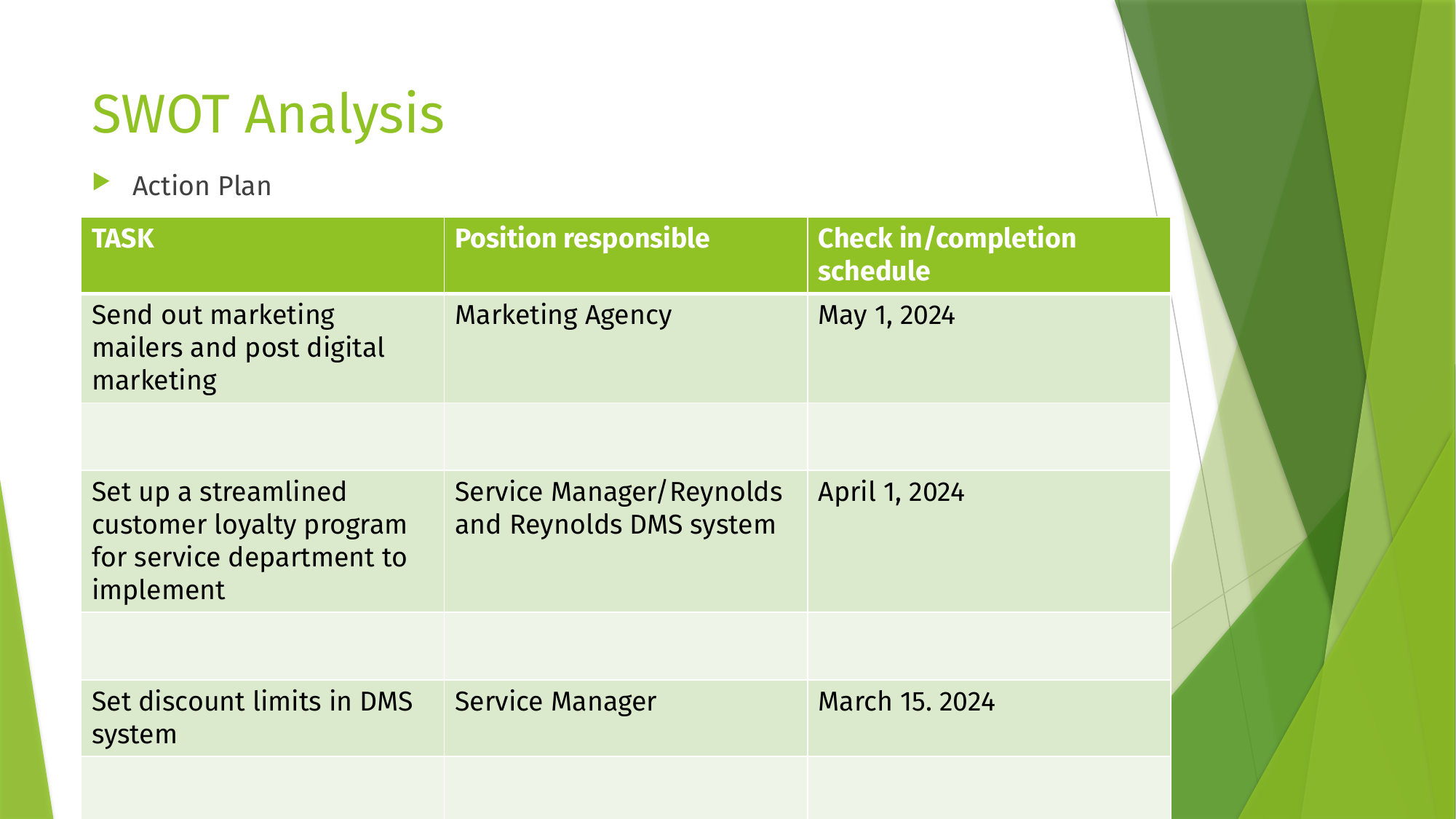

# SWOT Analysis
Action Plan

| TASK | Position responsible | Check in/completion schedule |
| --- | --- | --- |
| Send out marketing mailers and post digital marketing | Marketing Agency | May 1, 2024 |
|  |  |  |
| Set up a streamlined customer loyalty program for service department to implement | Service Manager/Reynolds and Reynolds DMS system | April 1, 2024 |
|  |  |  |
| Set discount limits in DMS system | Service Manager | March 15. 2024 |
|  |  |  |
|  |  |  |